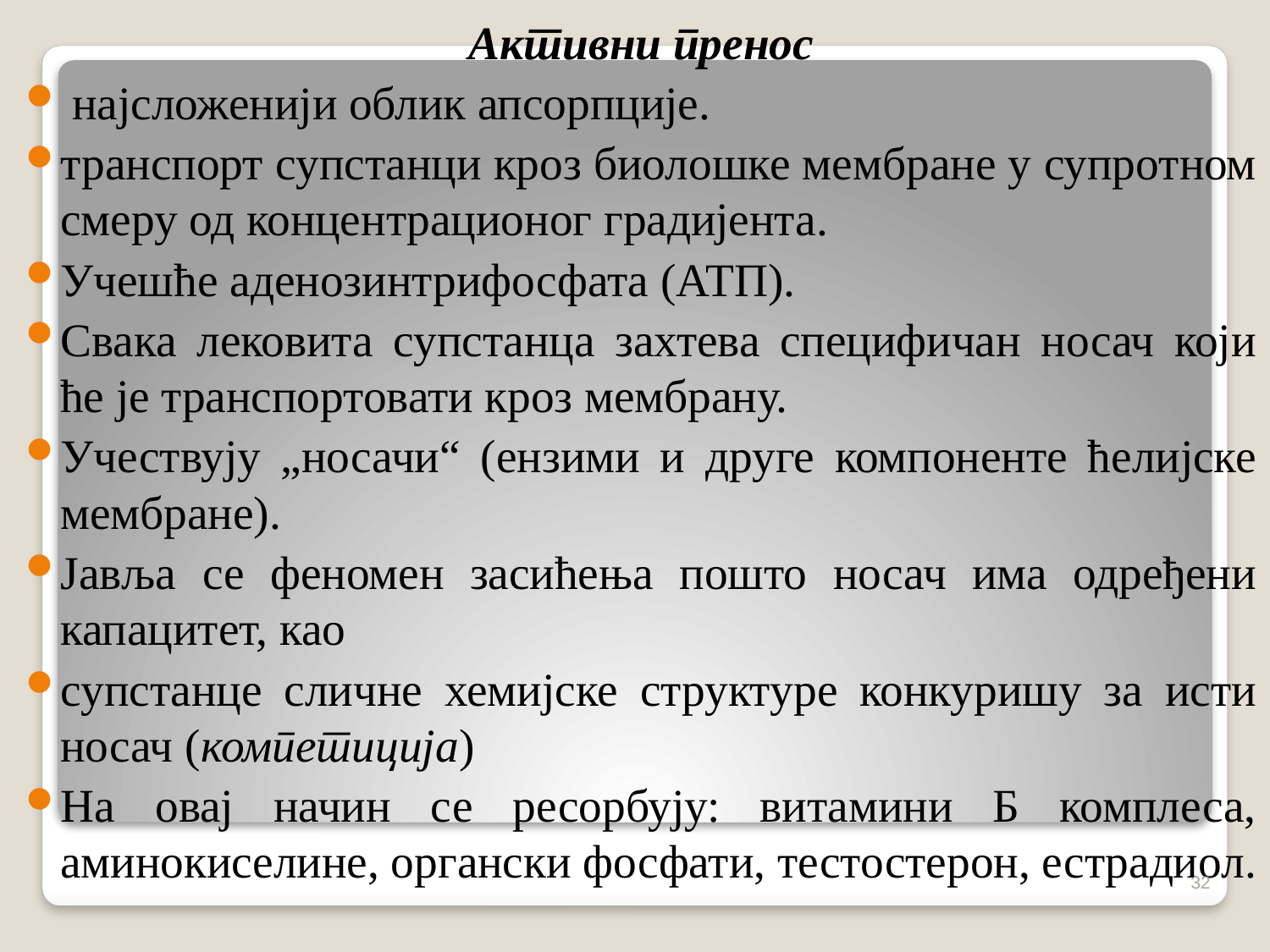

Активни пренос
 најсложенији облик апсорпције.
транспорт супстанци кроз биолошке мембране у супротном смеру од концентрационог градијента.
Учешће аденозинтрифосфата (АТП).
Свака лековита супстанца захтева специфичан носач који ће је транспортовати кроз мембрану.
Учествују „носачи“ (ензими и друге компоненте ћелијске мембране).
Јавља се феномен засићења пошто носач има одређени капацитет, као
супстанце сличне хемијске структуре конкуришу за исти носач (компетиција)
На овај начин се ресорбују: витамини Б комплеса, аминокиселине, органски фосфати, тестостерон, естрадиол.

32